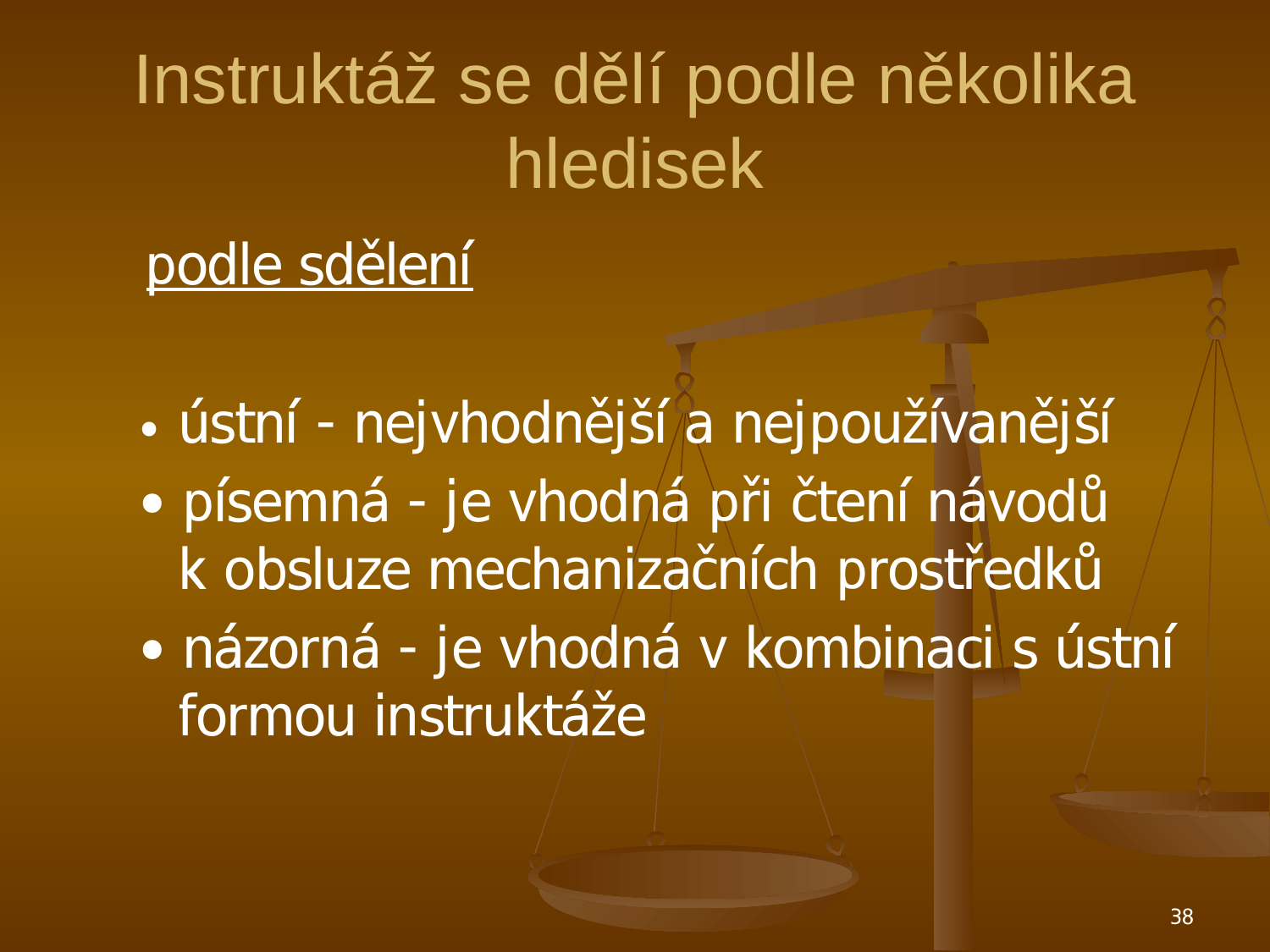

# Instruktáž se dělí podle několika hledisek
    podle sdělení

• ústní - nejvhodnější a nejpoužívanější
• písemná - je vhodná při čtení návodů k obsluze mechanizačních prostředků
• názorná - je vhodná v kombinaci s ústní formou instruktáže
38